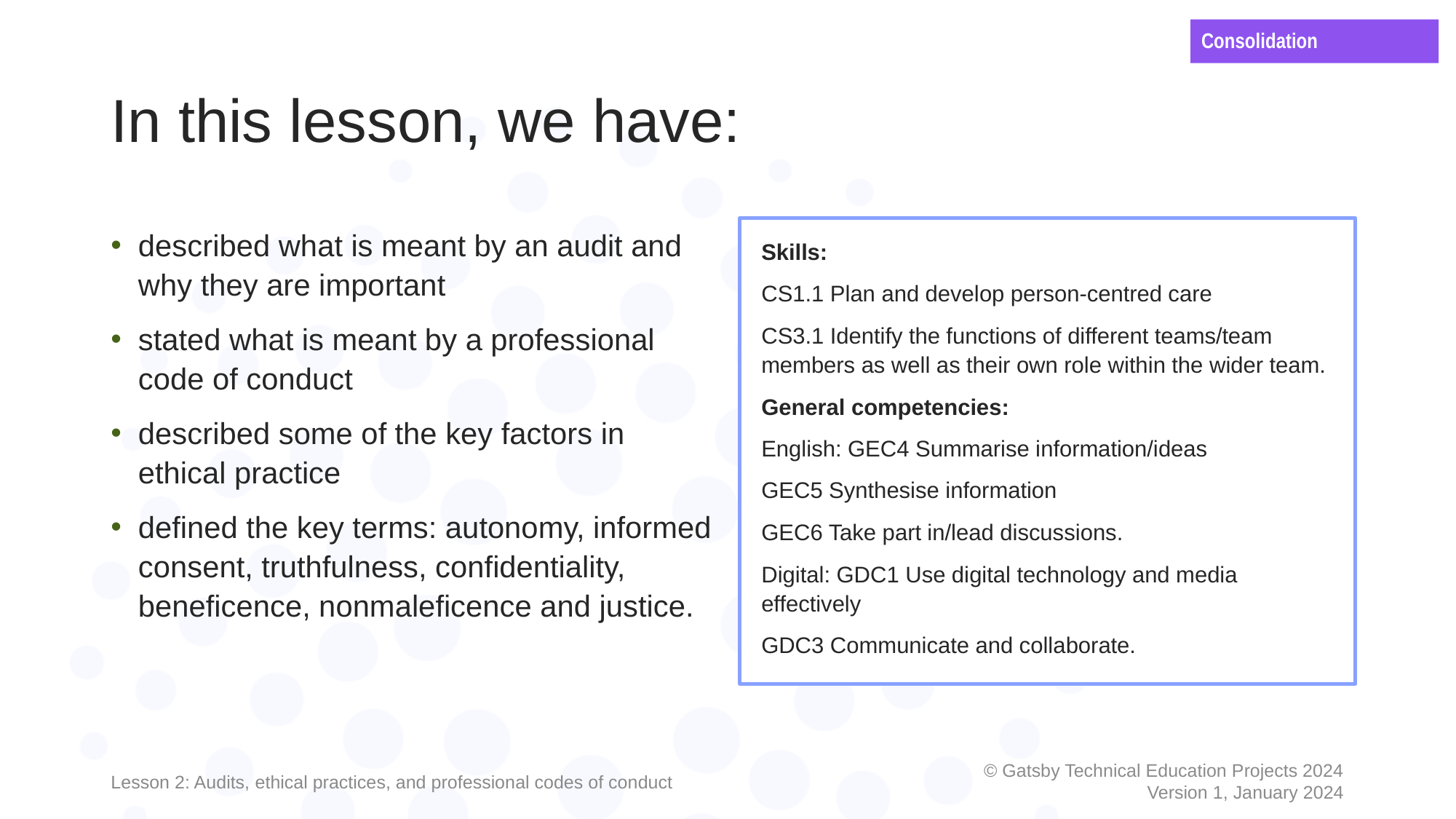

Consolidation
# In this lesson, we have:
described what is meant by an audit and why they are important
stated what is meant by a professional code of conduct
described some of the key factors in ethical practice
defined the key terms: autonomy, informed consent, truthfulness, confidentiality, beneficence, nonmaleficence and justice.
Skills:
CS1.1 Plan and develop person-centred care
CS3.1 Identify the functions of different teams/team members as well as their own role within the wider team.
General competencies:
English: GEC4 Summarise information/ideas
GEC5 Synthesise information
GEC6 Take part in/lead discussions.
Digital: GDC1 Use digital technology and media effectively
GDC3 Communicate and collaborate.
Lesson 2: Audits, ethical practices, and professional codes of conduct